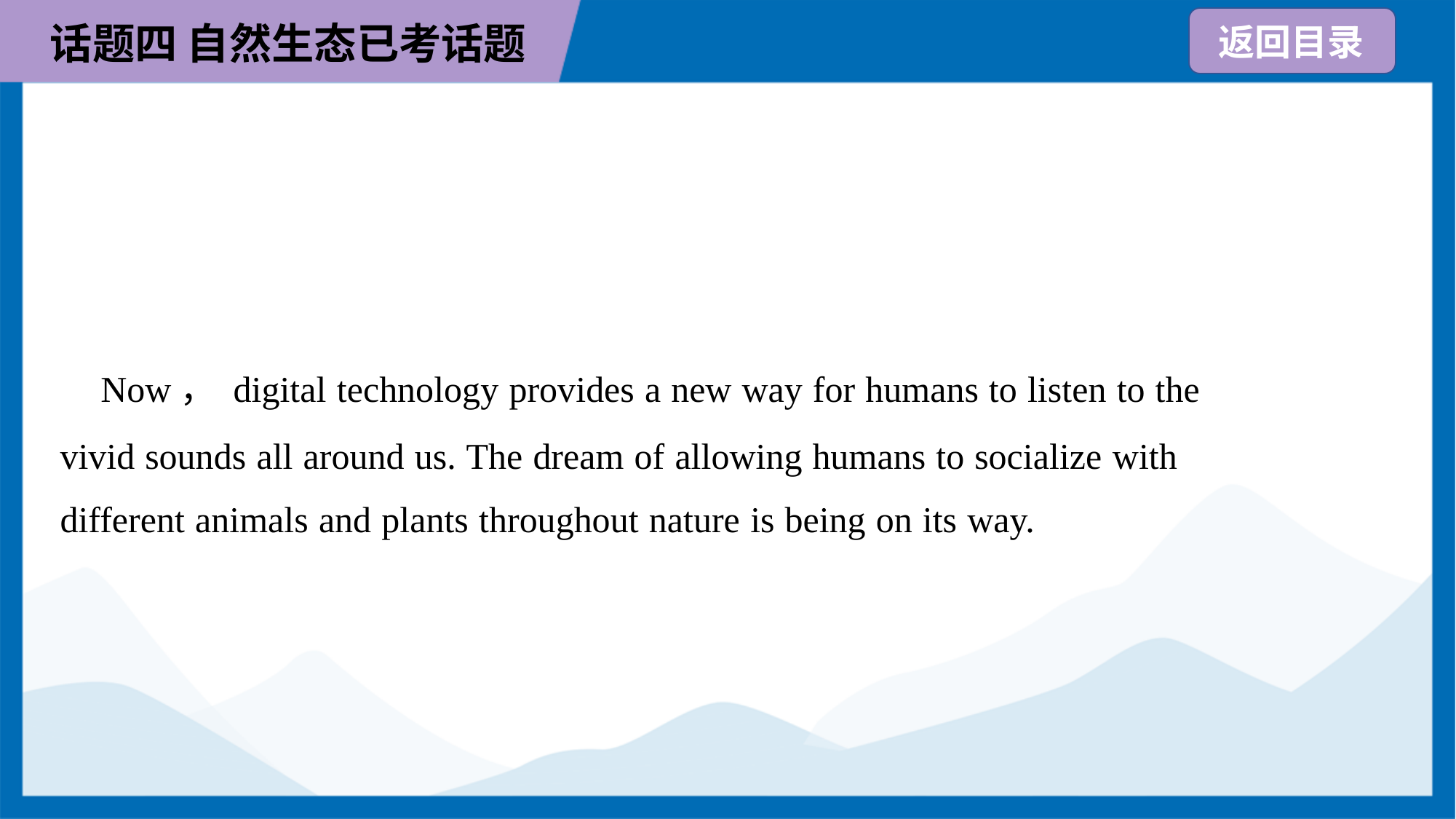

Now， digital technology provides a new way for humans to listen to the
vivid sounds all around us. The dream of allowing humans to socialize with
different animals and plants throughout nature is being on its way.